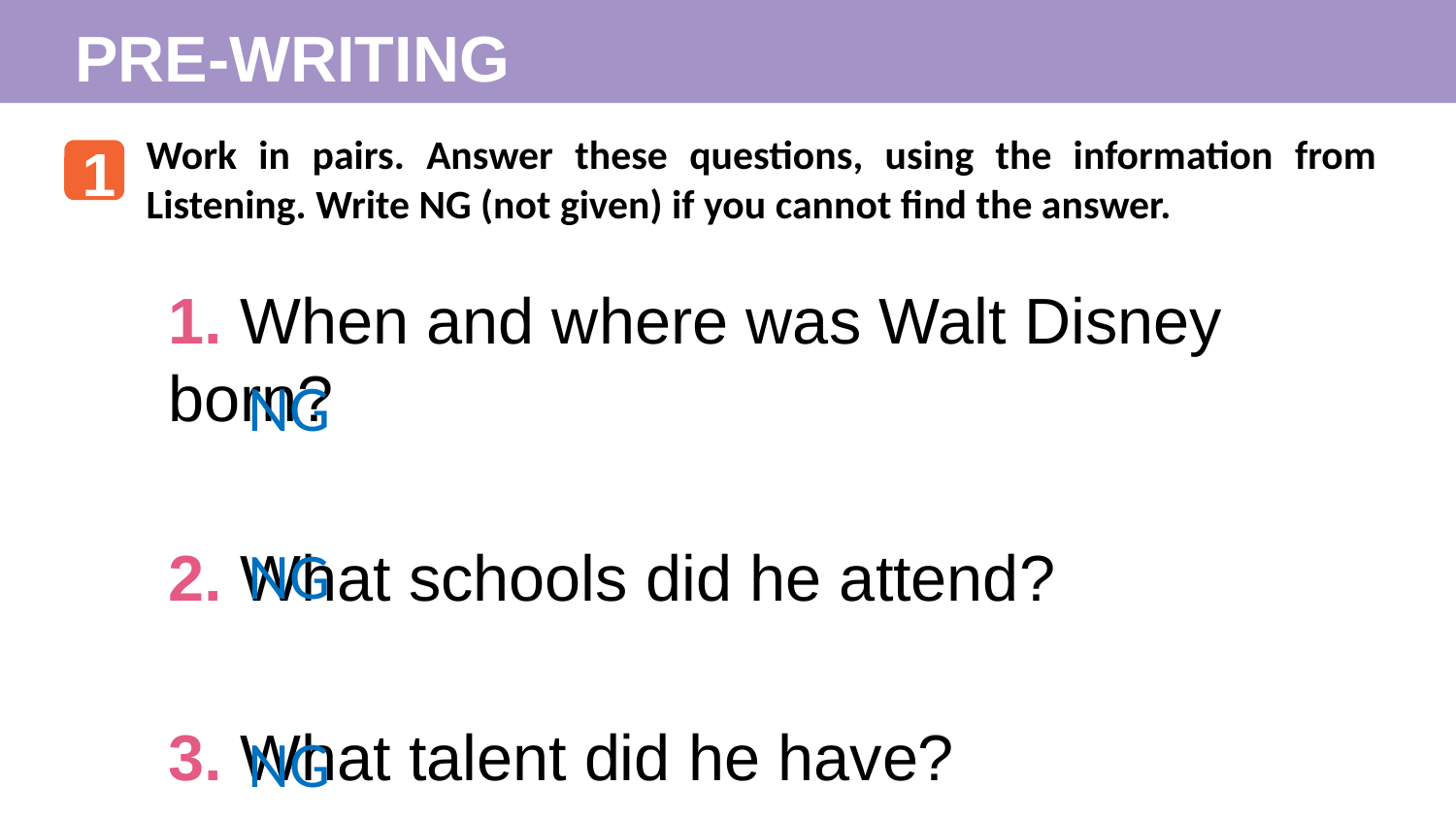

PRE-WRITING
Work in pairs. Answer these questions, using the information from Listening. Write NG (not given) if you cannot find the answer.
1

1. When and where was Walt Disney born?

2. What schools did he attend?

3. What talent did he have?
NG
NG
NG